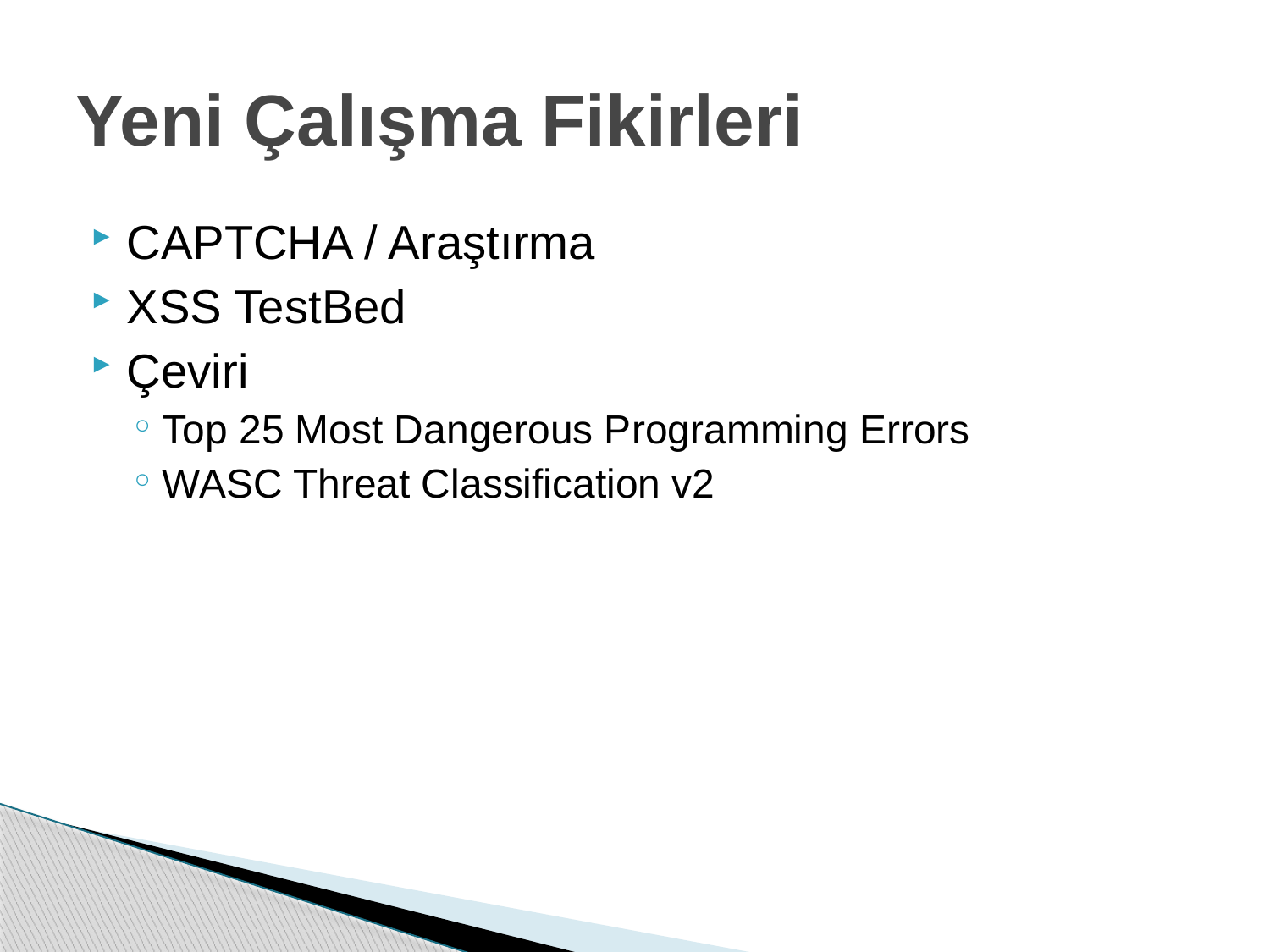

# Yeni Çalışma Fikirleri
CAPTCHA / Araştırma
XSS TestBed
Çeviri
Top 25 Most Dangerous Programming Errors
WASC Threat Classification v2